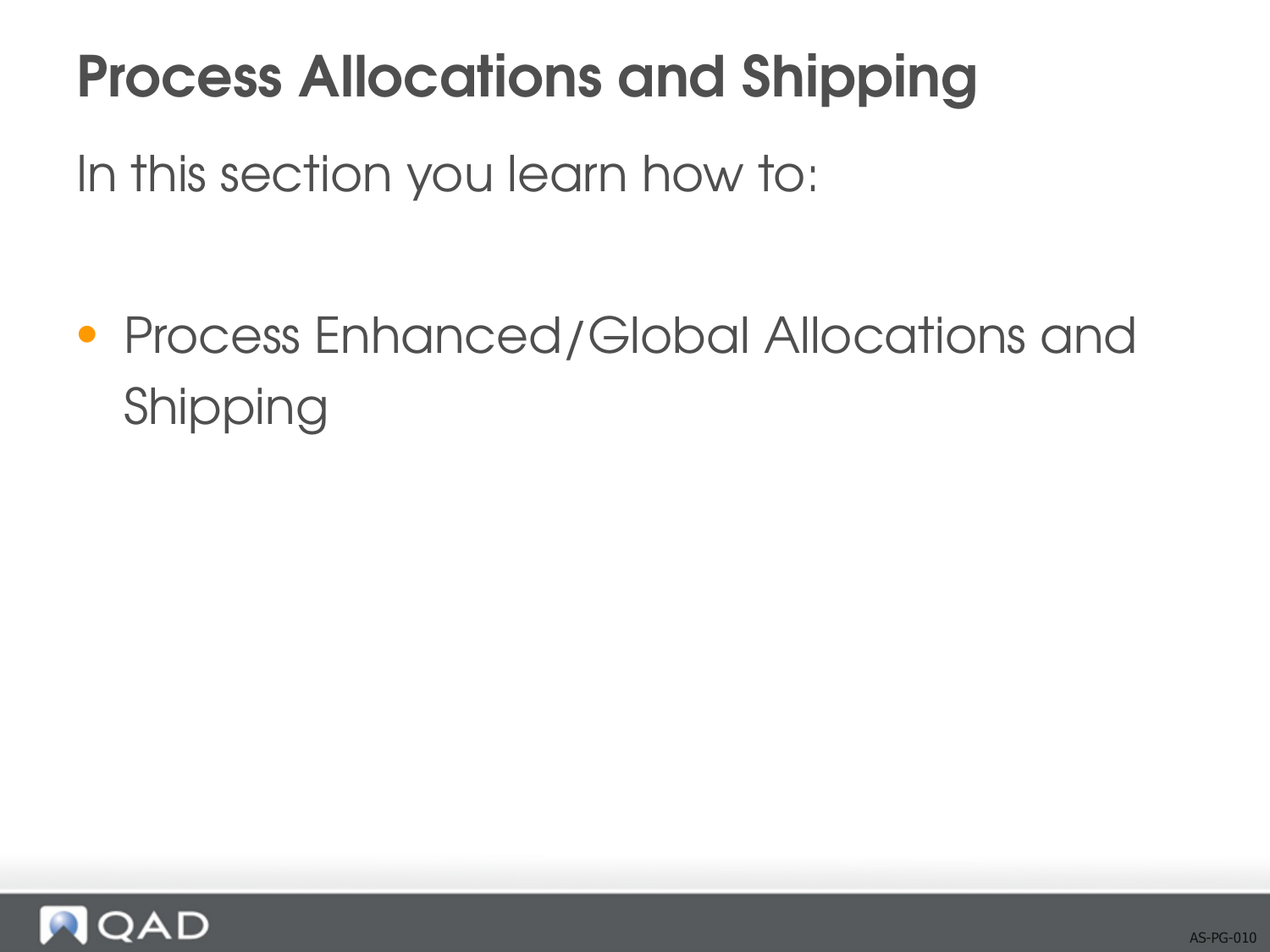

# Process Allocations and Shipping
In this section you learn how to:

Process Enhanced/Global Allocations and Shipping
AS-PG-010